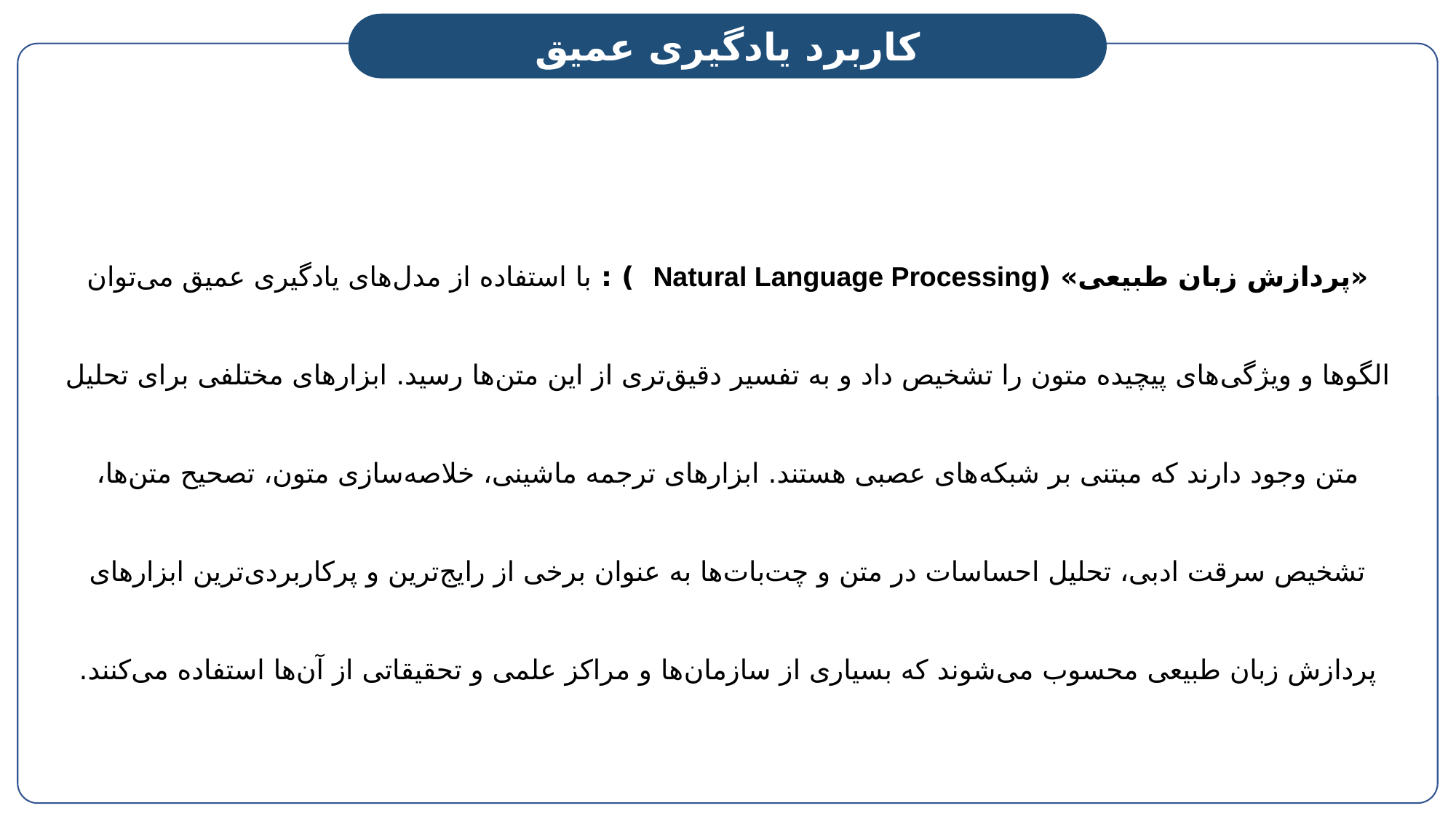

کاربرد یادگیری عمیق
«پردازش زبان طبیعی» (Natural Language Processing  ) : با استفاده از مدل‌های یادگیری عمیق می‌توان الگوها و ویژگی‌های پیچیده متون را تشخیص داد و به تفسیر دقیق‌تری از این متن‌ها رسید. ابزارهای مختلفی برای تحلیل متن وجود دارند که مبتنی بر شبکه‌های عصبی هستند. ابزارهای ترجمه ماشینی، خلاصه‌سازی متون، تصحیح متن‌ها، تشخیص سرقت ادبی، تحلیل احساسات در متن و چت‌بات‌ها به عنوان برخی از رایج‌ترین و پرکاربردی‌ترین ابزارهای پردازش زبان طبیعی محسوب می‌شوند که بسیاری از سازمان‌ها و مراکز علمی و تحقیقاتی از آن‌ها استفاده می‌کنند.